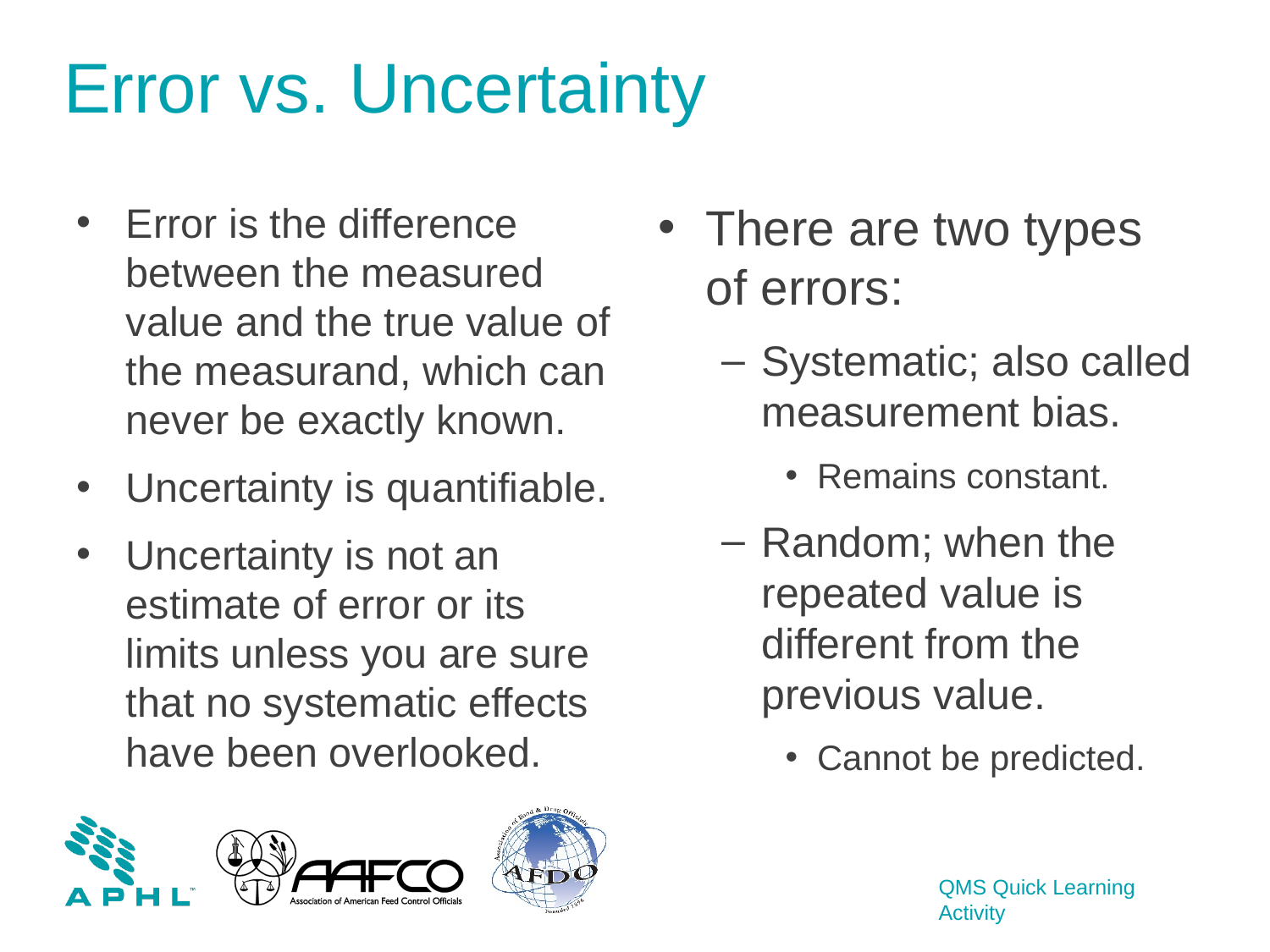

# Error vs. Uncertainty
Error is the difference between the measured value and the true value of the measurand, which can never be exactly known.
Uncertainty is quantifiable.
Uncertainty is not an estimate of error or its limits unless you are sure that no systematic effects have been overlooked.
There are two types of errors:
Systematic; also called measurement bias.
Remains constant.
Random; when the repeated value is different from the previous value.
Cannot be predicted.